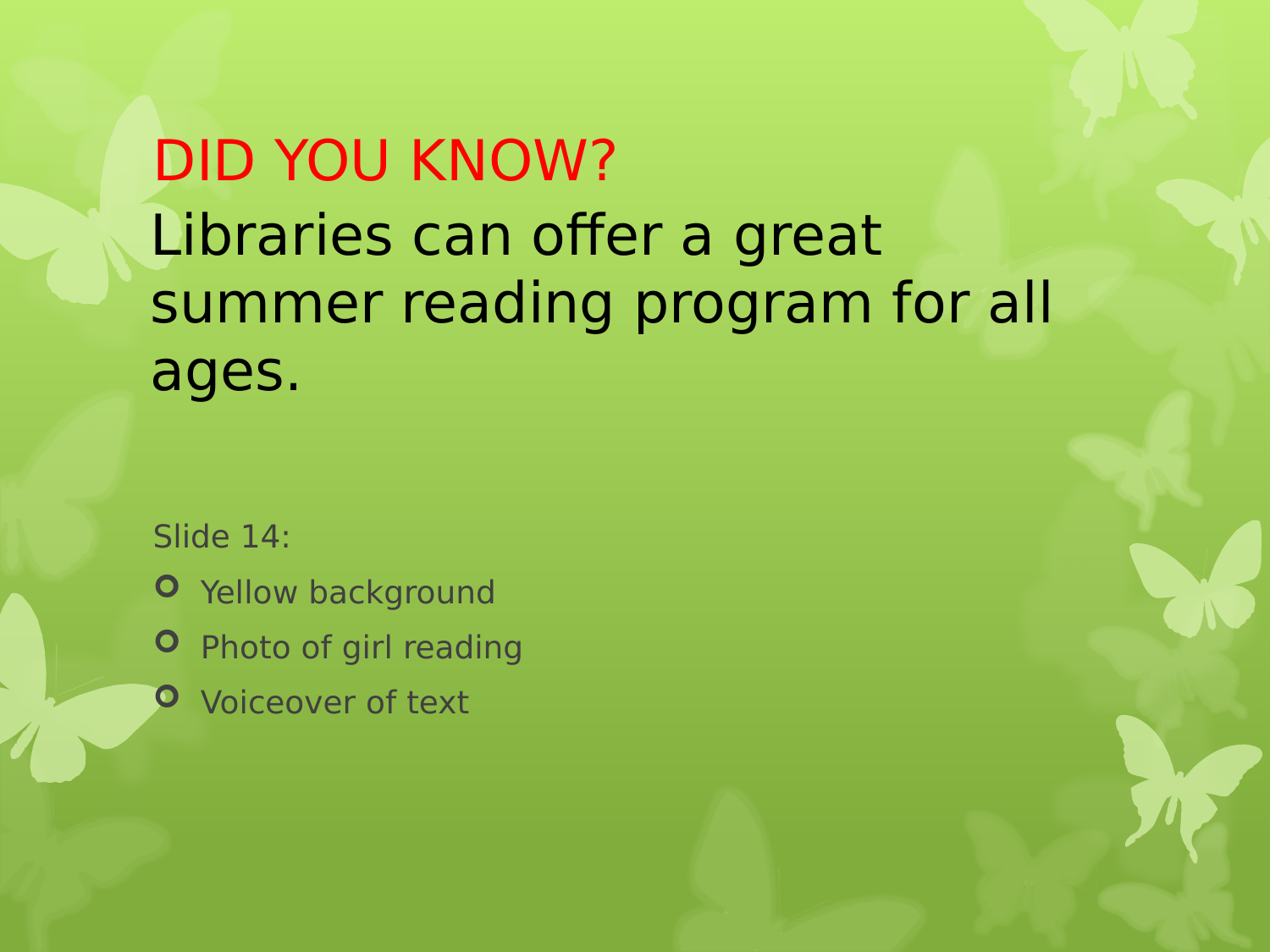

# DID YOU KNOW?
Libraries can offer a great summer reading program for all ages.
Slide 14:
Yellow background
Photo of girl reading
Voiceover of text